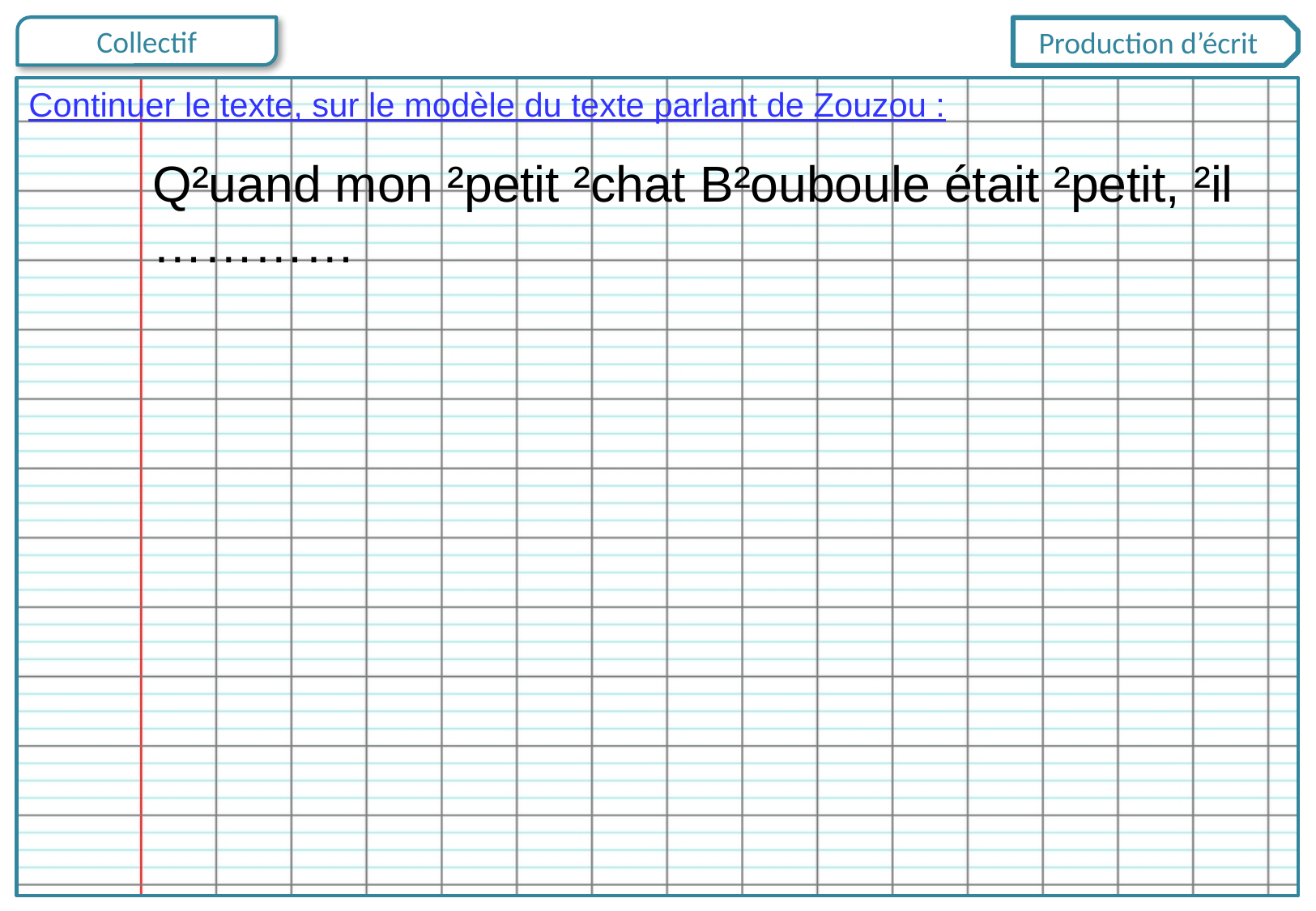

Production d’écrit
Continuer le texte, sur le modèle du texte parlant de Zouzou :
Q²uand mon ²petit ²chat B²ouboule était ²petit, ²il …………